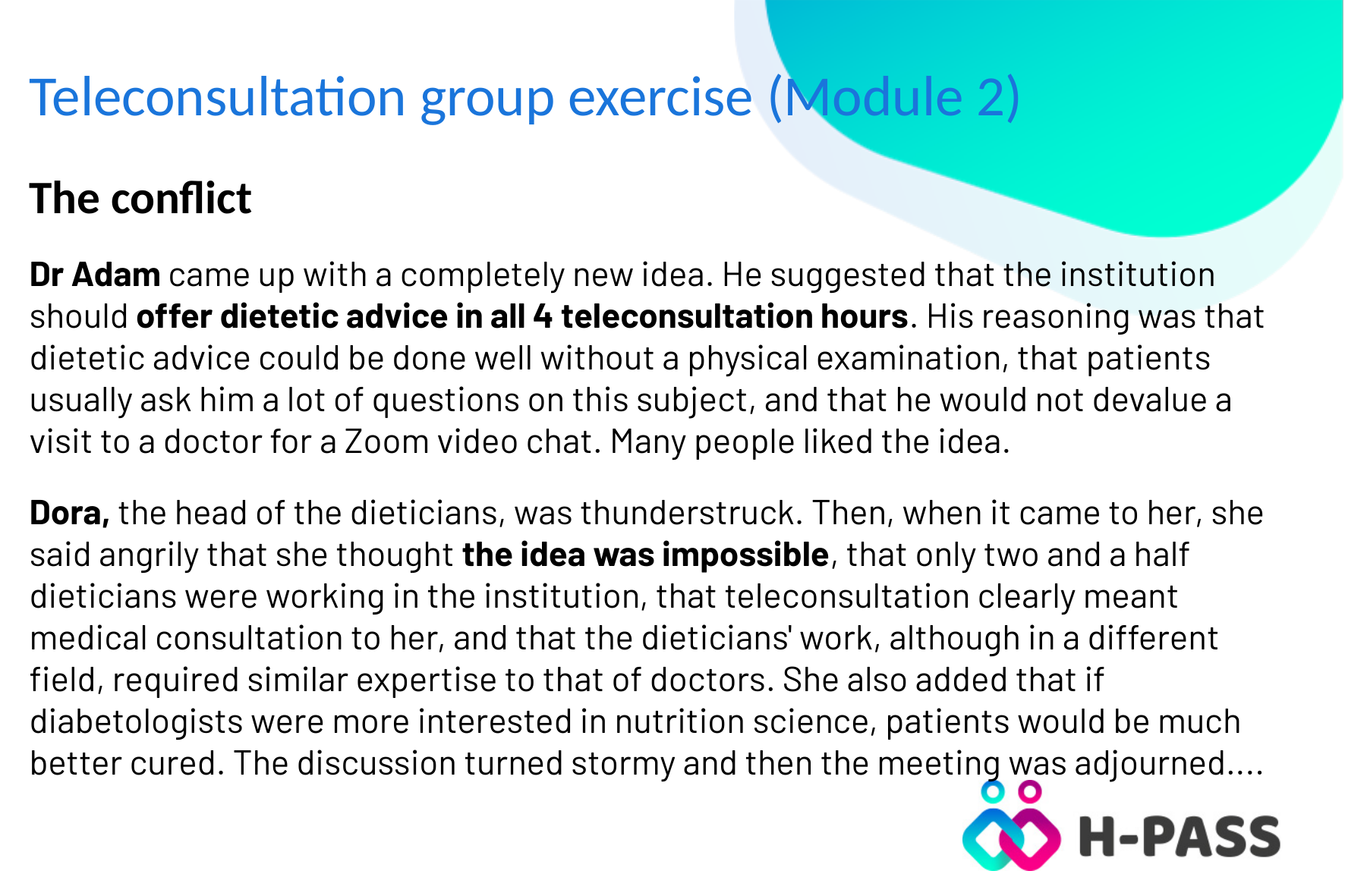

# Teleconsultation group exercise (Module 2)
The conflict
Dr Adam came up with a completely new idea. He suggested that the institution should offer dietetic advice in all 4 teleconsultation hours. His reasoning was that dietetic advice could be done well without a physical examination, that patients usually ask him a lot of questions on this subject, and that he would not devalue a visit to a doctor for a Zoom video chat. Many people liked the idea.
Dora, the head of the dieticians, was thunderstruck. Then, when it came to her, she said angrily that she thought the idea was impossible, that only two and a half dieticians were working in the institution, that teleconsultation clearly meant medical consultation to her, and that the dieticians' work, although in a different field, required similar expertise to that of doctors. She also added that if diabetologists were more interested in nutrition science, patients would be much better cured. The discussion turned stormy and then the meeting was adjourned....